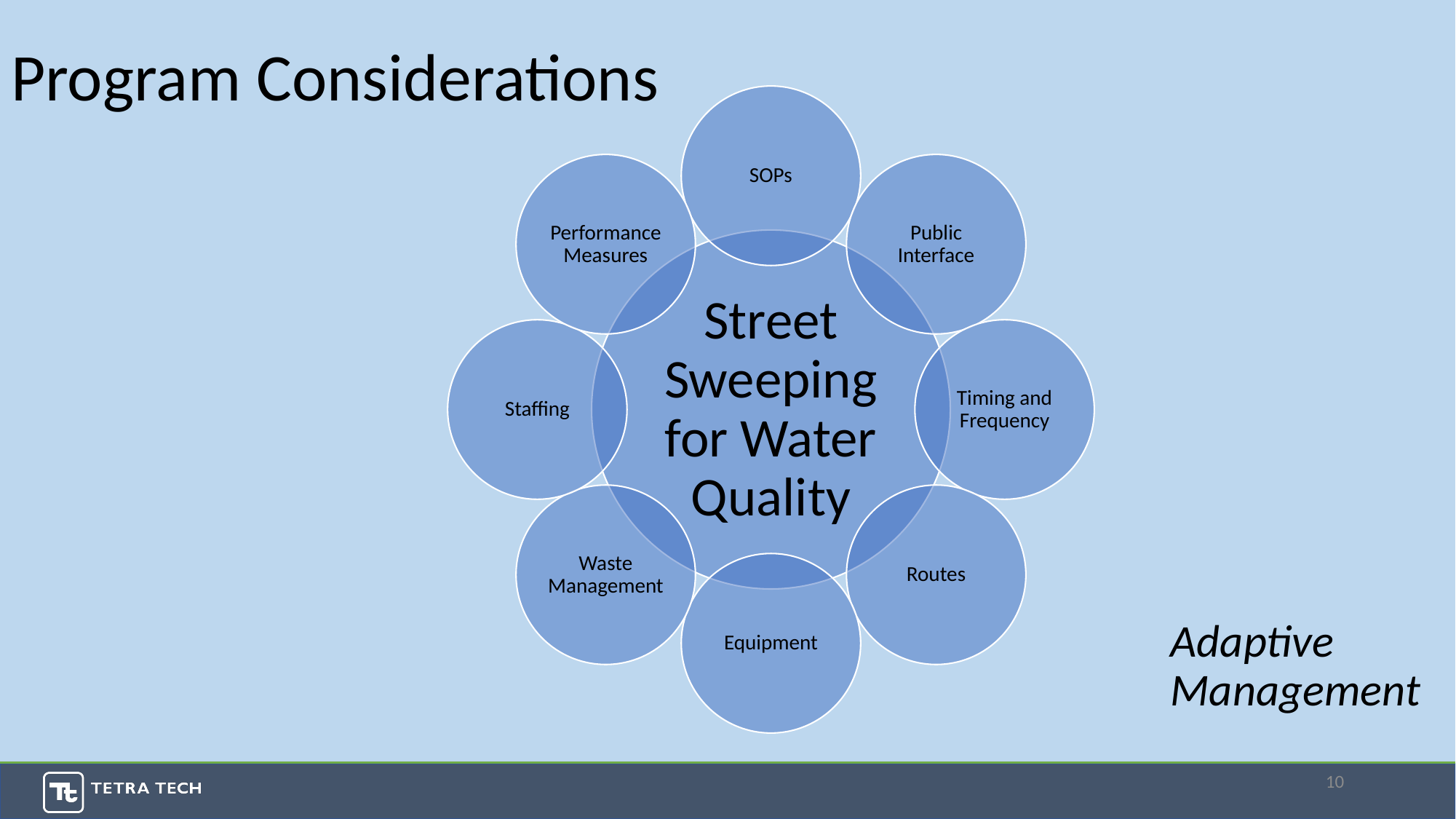

# Program Considerations
Street Sweeping for Water Quality
SOPs
Public Interface
Timing and Frequency
Routes
Equipment
Waste Management
Staffing
Performance Measures
Adaptive
Management
10